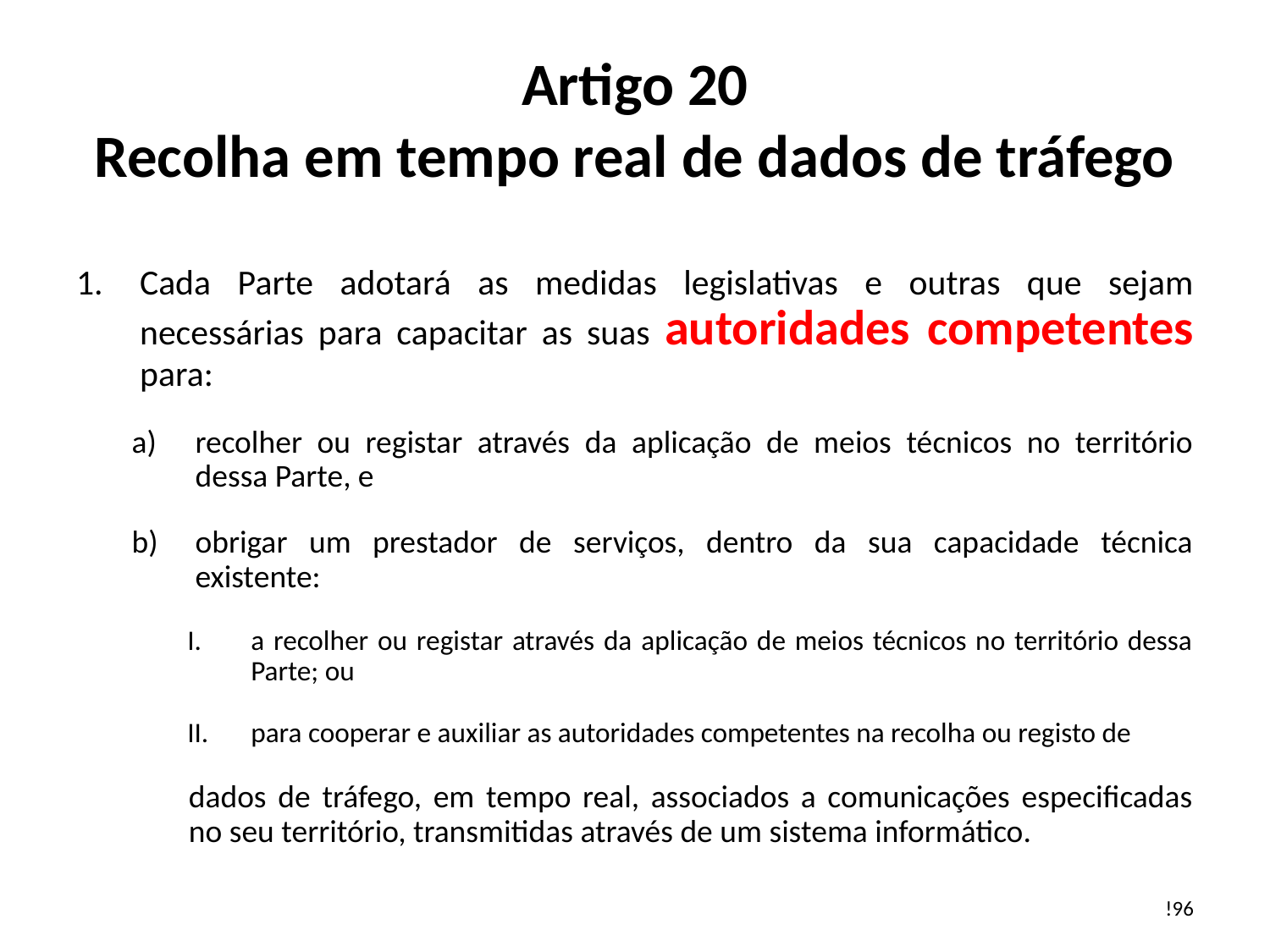

# Artigo 20 Recolha em tempo real de dados de tráfego
Cada Parte adotará as medidas legislativas e outras que sejam necessárias para capacitar as suas autoridades competentes para:
recolher ou registar através da aplicação de meios técnicos no território dessa Parte, e
obrigar um prestador de serviços, dentro da sua capacidade técnica existente:
a recolher ou registar através da aplicação de meios técnicos no território dessa Parte; ou
para cooperar e auxiliar as autoridades competentes na recolha ou registo de
dados de tráfego, em tempo real, associados a comunicações especificadas no seu território, transmitidas através de um sistema informático.
!96